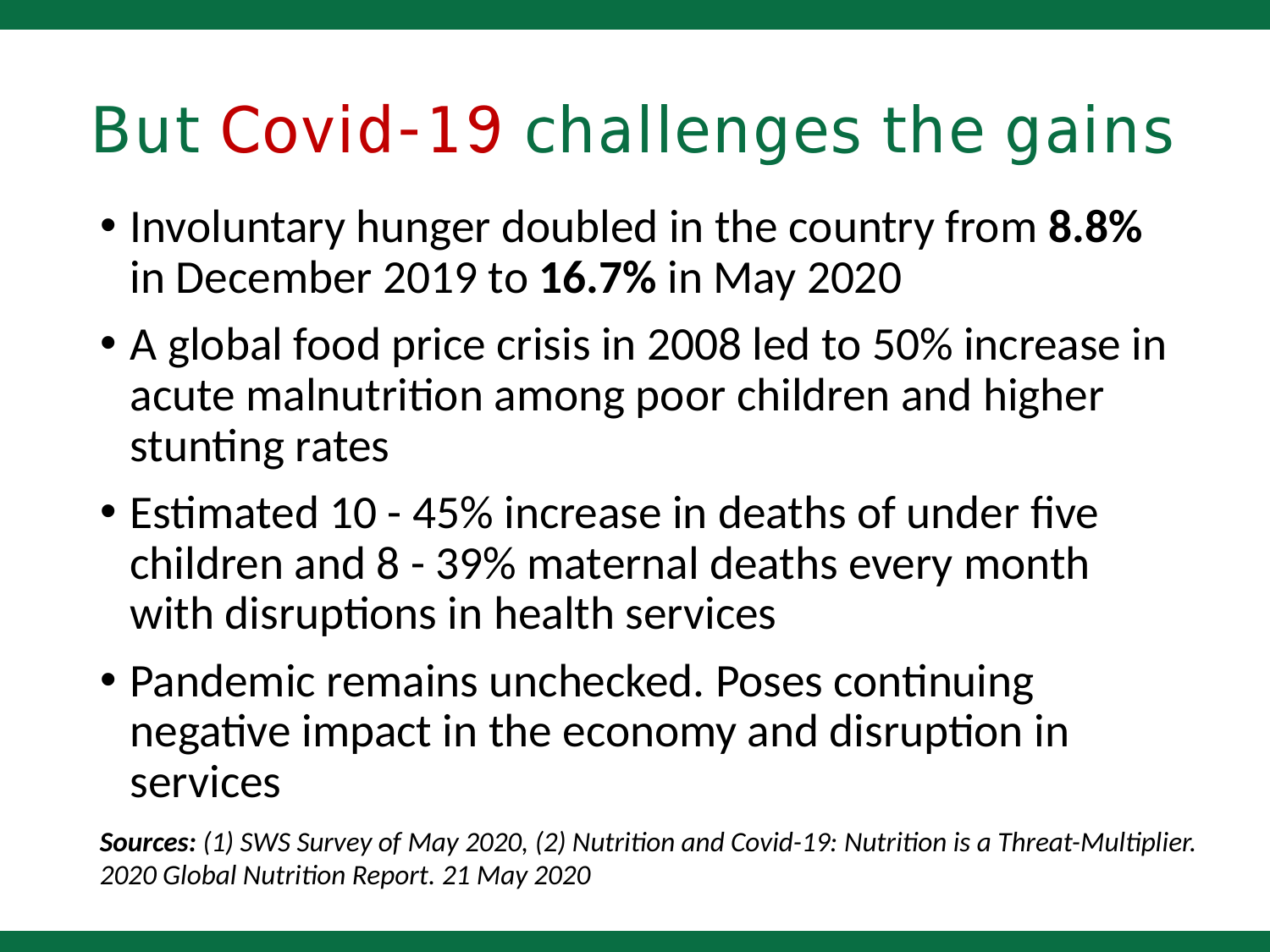

# But Covid-19 challenges the gains
Involuntary hunger doubled in the country from 8.8% in December 2019 to 16.7% in May 2020
A global food price crisis in 2008 led to 50% increase in acute malnutrition among poor children and higher stunting rates
Estimated 10 - 45% increase in deaths of under five children and 8 - 39% maternal deaths every month with disruptions in health services
Pandemic remains unchecked. Poses continuing negative impact in the economy and disruption in services

Sources: (1) SWS Survey of May 2020, (2) Nutrition and Covid-19: Nutrition is a Threat-Multiplier. 2020 Global Nutrition Report. 21 May 2020